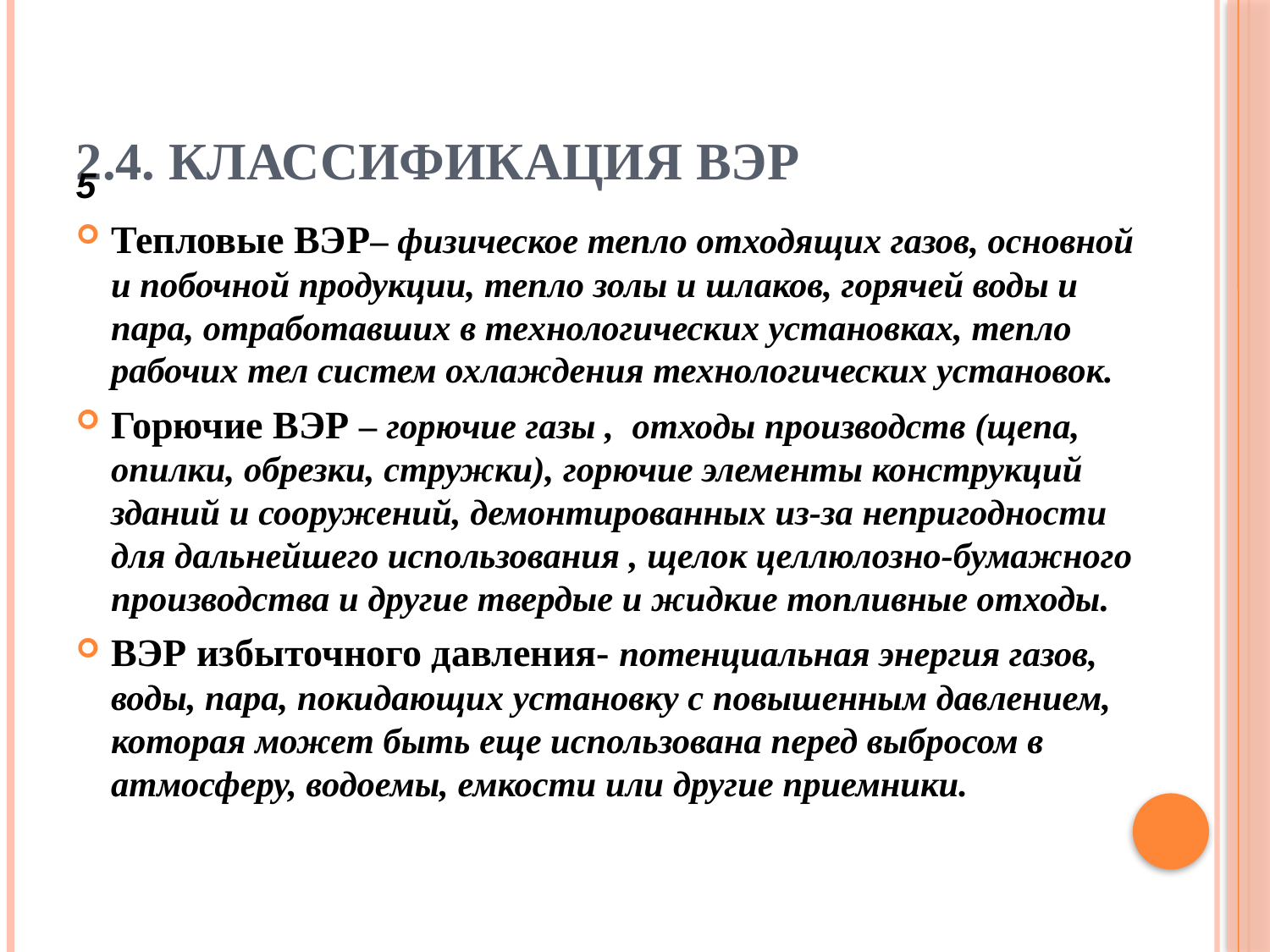

# 2.4. Классификация ВЭР
5
Тепловые ВЭР– физическое тепло отходящих газов, основной и побочной продукции, тепло золы и шлаков, горячей воды и пара, отработавших в технологических установках, тепло рабочих тел систем охлаждения технологических установок.
Горючие ВЭР – горючие газы ,  отходы производств (щепа, опилки, обрезки, стружки), горючие элементы конструкций зданий и сооружений, демонтированных из-за непригодности для дальнейшего использования , щелок целлюлозно-бумажного производства и другие твердые и жидкие топливные отходы.
ВЭР избыточного давления- потенциальная энергия газов, воды, пара, покидающих установку с повышенным давлением, которая может быть еще использована перед выбросом в атмосферу, водоемы, емкости или другие приемники.